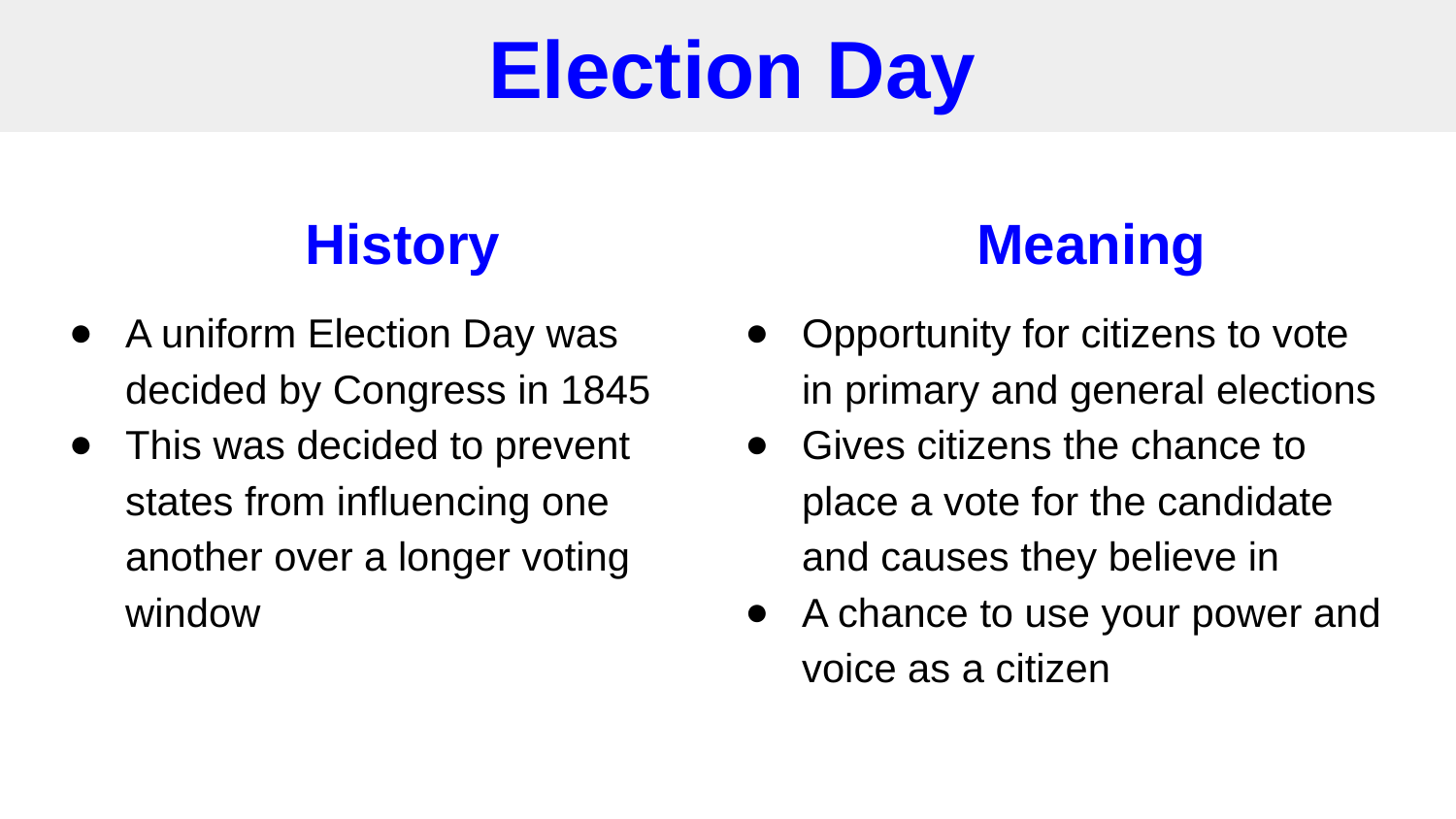

# Election Day
History
A uniform Election Day was decided by Congress in 1845
This was decided to prevent states from influencing one another over a longer voting window
Meaning
Opportunity for citizens to vote in primary and general elections
Gives citizens the chance to place a vote for the candidate and causes they believe in
A chance to use your power and voice as a citizen